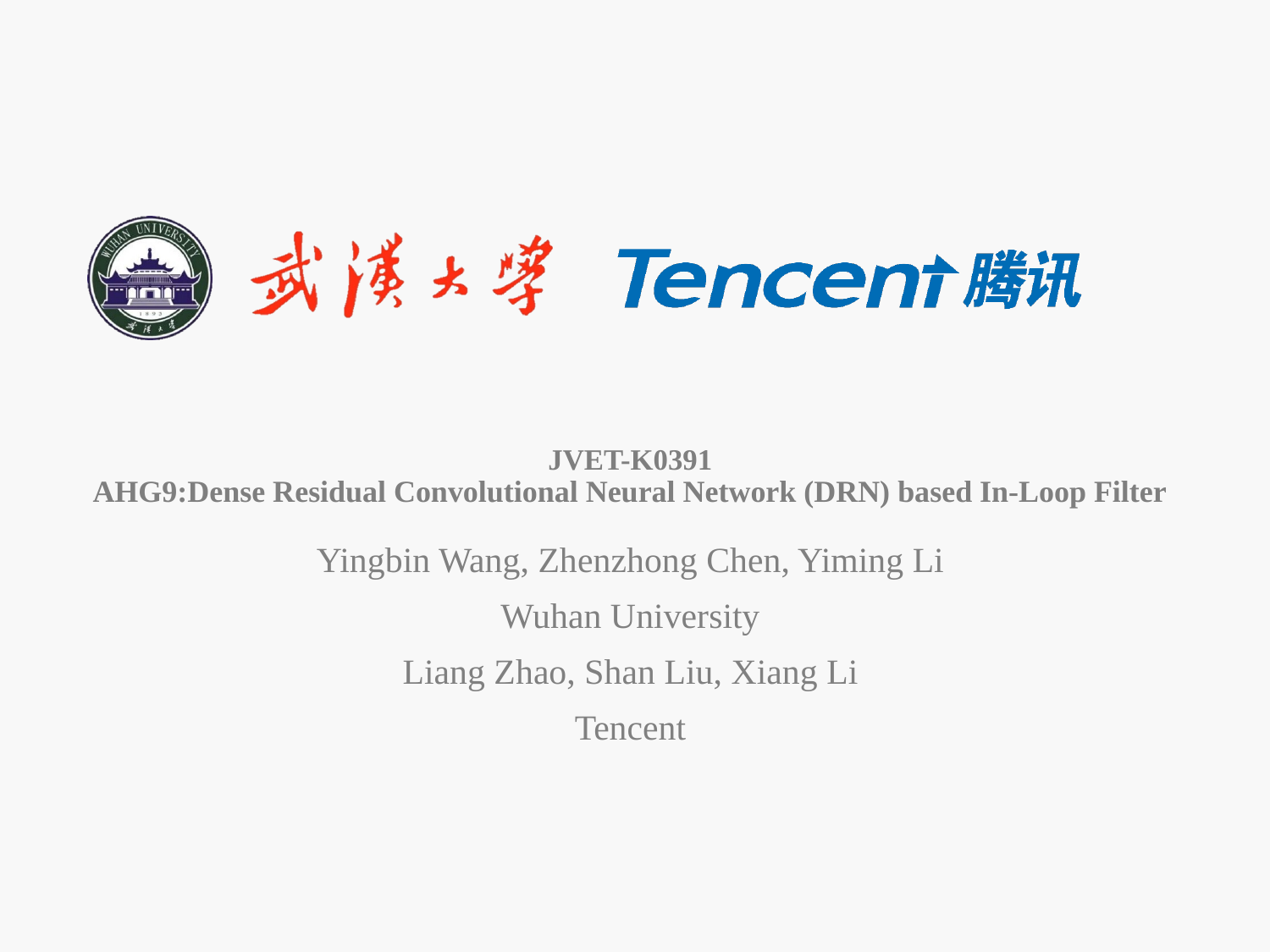

# JVET-K0391 AHG9:Dense Residual Convolutional Neural Network (DRN) based In-Loop Filter
Yingbin Wang, Zhenzhong Chen, Yiming Li
Wuhan University
Liang Zhao, Shan Liu, Xiang Li
Tencent